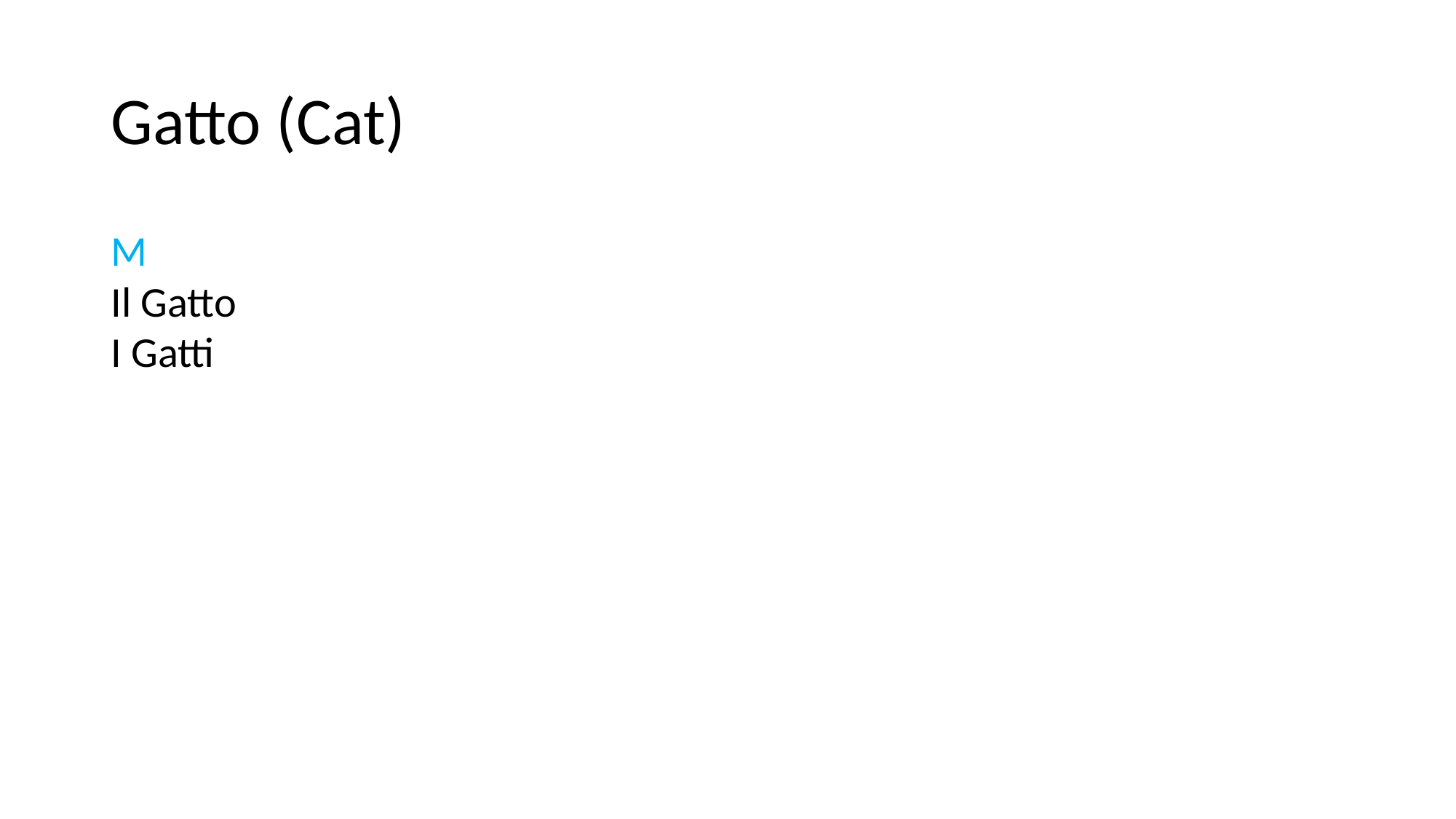

# Gatto (Cat)
M
Il Gatto
I Gatti